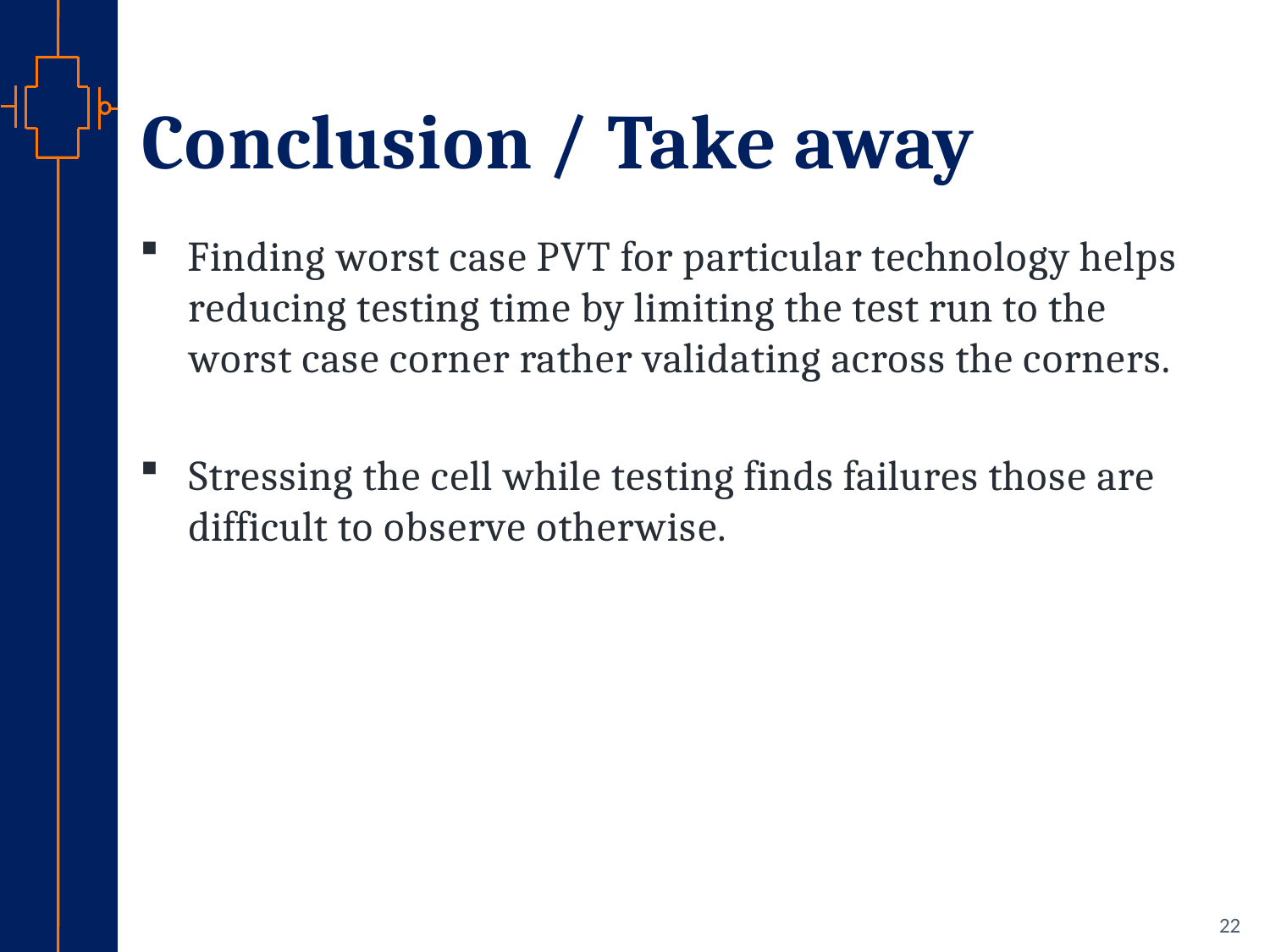

# Conclusion / Take away
Finding worst case PVT for particular technology helps reducing testing time by limiting the test run to the worst case corner rather validating across the corners.

Stressing the cell while testing finds failures those are difficult to observe otherwise.

22